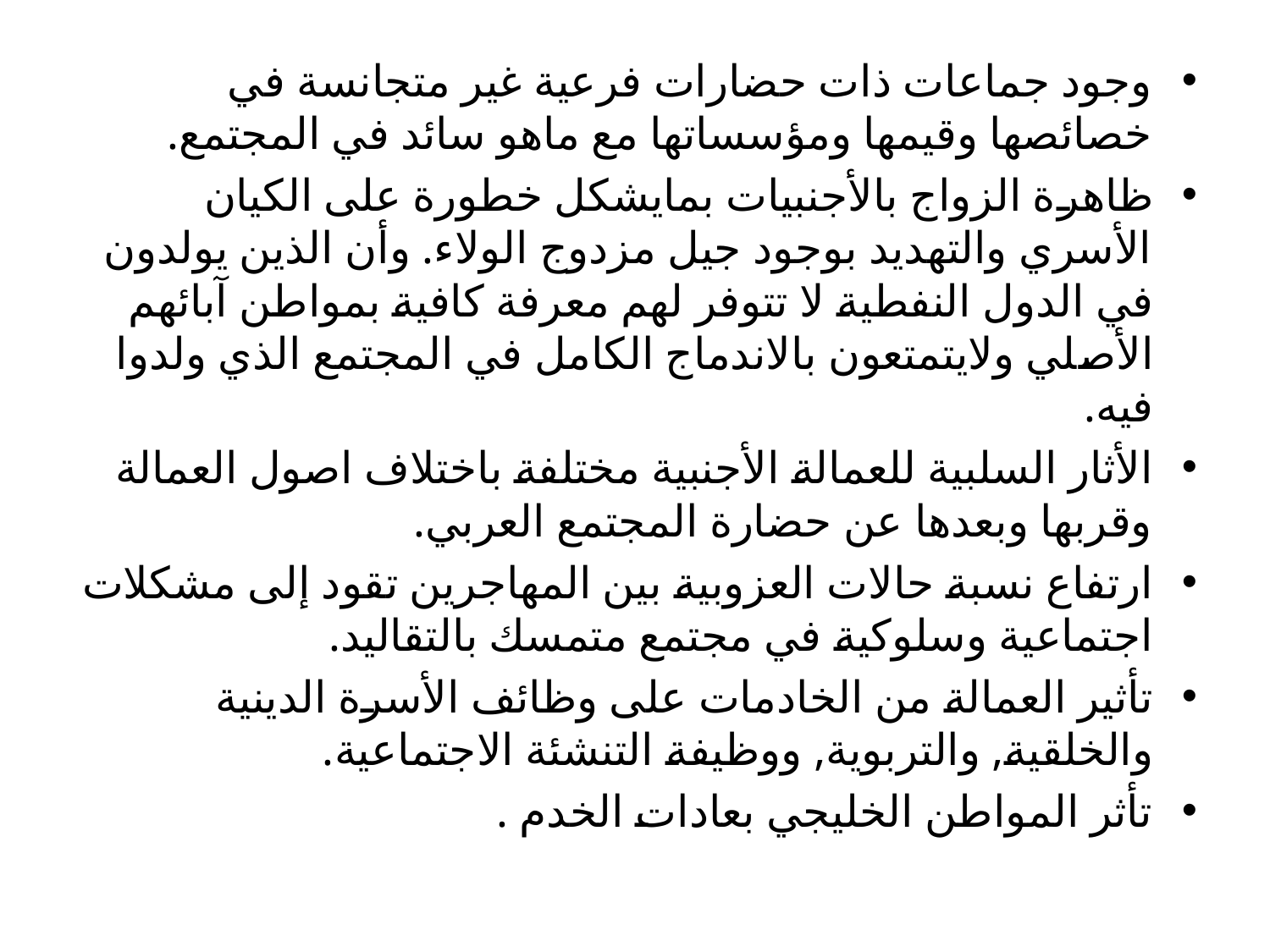

#
وجود جماعات ذات حضارات فرعية غير متجانسة في خصائصها وقيمها ومؤسساتها مع ماهو سائد في المجتمع.
ظاهرة الزواج بالأجنبيات بمايشكل خطورة على الكيان الأسري والتهديد بوجود جيل مزدوج الولاء. وأن الذين يولدون في الدول النفطية لا تتوفر لهم معرفة كافية بمواطن آبائهم الأصلي ولايتمتعون بالاندماج الكامل في المجتمع الذي ولدوا فيه.
الأثار السلبية للعمالة الأجنبية مختلفة باختلاف اصول العمالة وقربها وبعدها عن حضارة المجتمع العربي.
ارتفاع نسبة حالات العزوبية بين المهاجرين تقود إلى مشكلات اجتماعية وسلوكية في مجتمع متمسك بالتقاليد.
تأثير العمالة من الخادمات على وظائف الأسرة الدينية والخلقية, والتربوية, ووظيفة التنشئة الاجتماعية.
تأثر المواطن الخليجي بعادات الخدم .